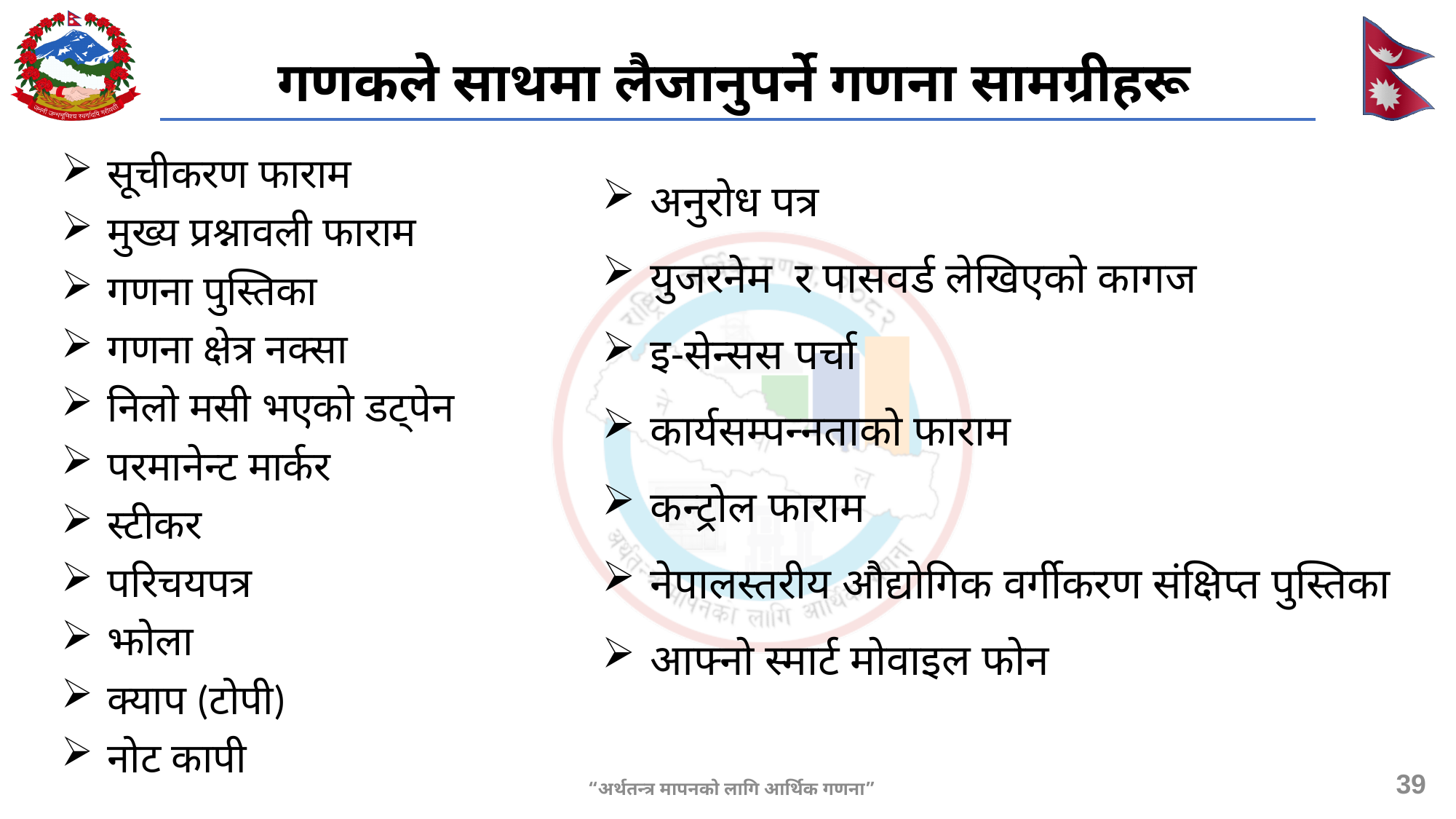

# गणकले साथमा लैजानुपर्ने गणना सामग्रीहरू
अनुरोध पत्र
युजरनेम  र पासवर्ड लेखिएको कागज
इ-सेन्सस पर्चा
कार्यसम्पन्नताको फाराम
कन्ट्रोल फाराम
नेपालस्तरीय औद्योगिक वर्गीकरण संक्षिप्त पुस्तिका
आफ्नो स्मार्ट मोवाइल फोन
सूचीकरण फाराम
मुख्य प्रश्नावली फाराम
गणना पुस्तिका
गणना क्षेत्र नक्सा
निलो मसी भएको डट्पेन
परमानेन्ट मार्कर
स्टीकर
परिचयपत्र
झोला
क्याप (टोपी)
नोट कापी

39
“अर्थतन्त्र मापनको लागि आर्थिक गणना”